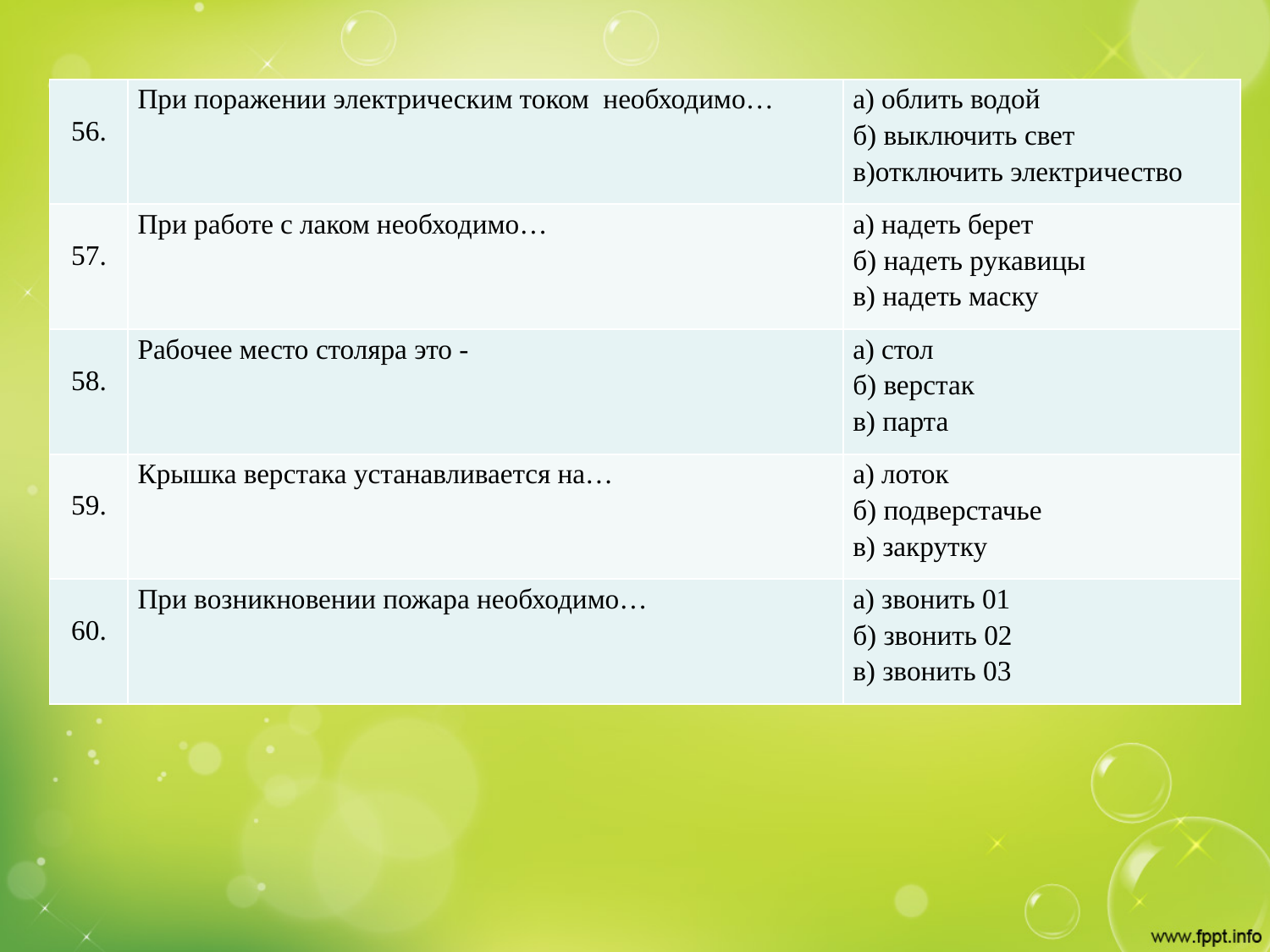

#
| 56. | При поражении электрическим током необходимо… | а) облить водой б) выключить свет в)отключить электричество |
| --- | --- | --- |
| 57. | При работе с лаком необходимо… | а) надеть берет б) надеть рукавицы в) надеть маску |
| 58. | Рабочее место столяра это - | а) стол б) верстак в) парта |
| 59. | Крышка верстака устанавливается на… | а) лоток б) подверстачье в) закрутку |
| 60. | При возникновении пожара необходимо… | а) звонить 01 б) звонить 02 в) звонить 03 |